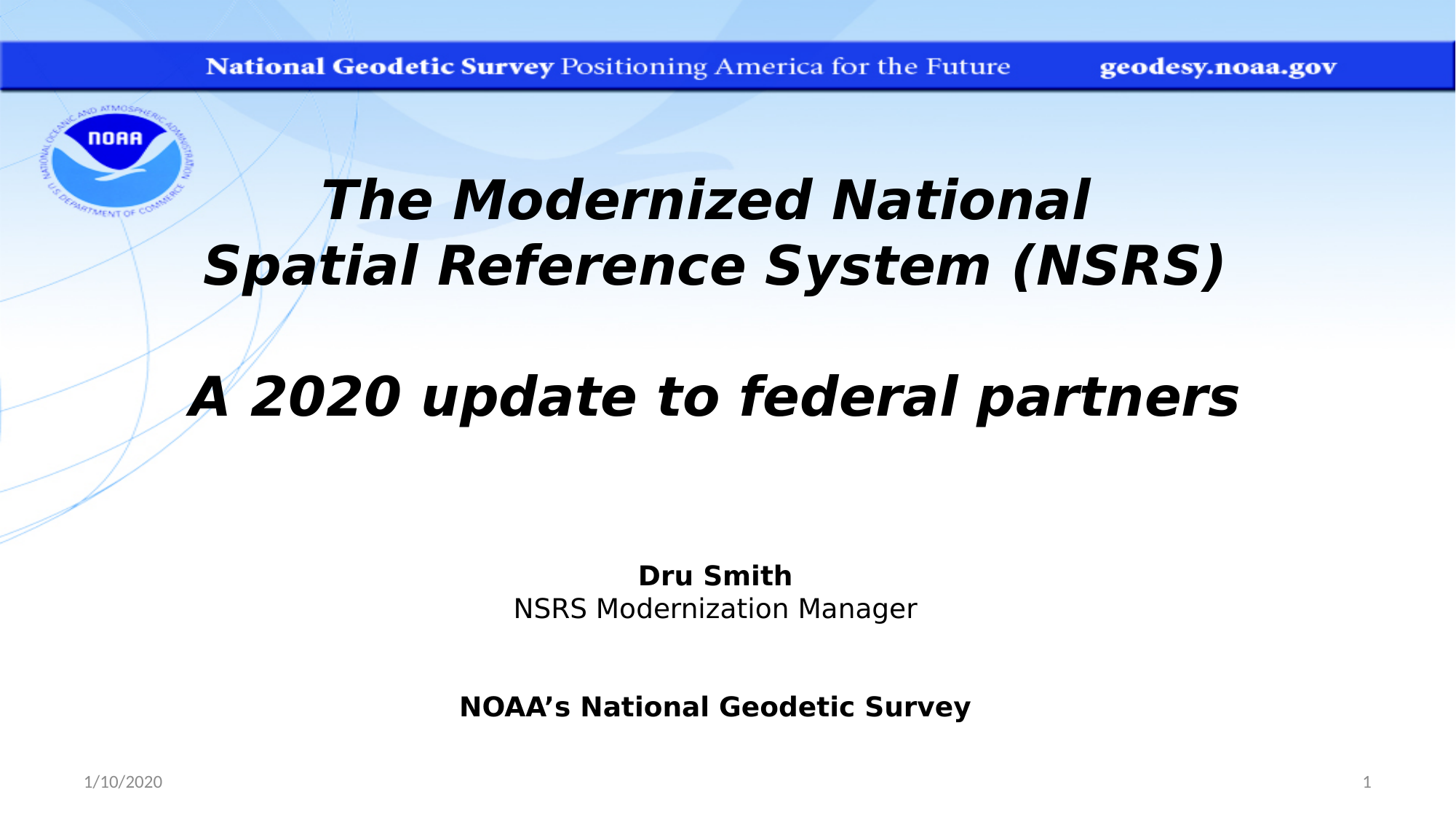

The Modernized National
Spatial Reference System (NSRS)

A 2020 update to federal partners

Dru Smith
NSRS Modernization Manager

NOAA’s National Geodetic Survey
1/10/2020
1